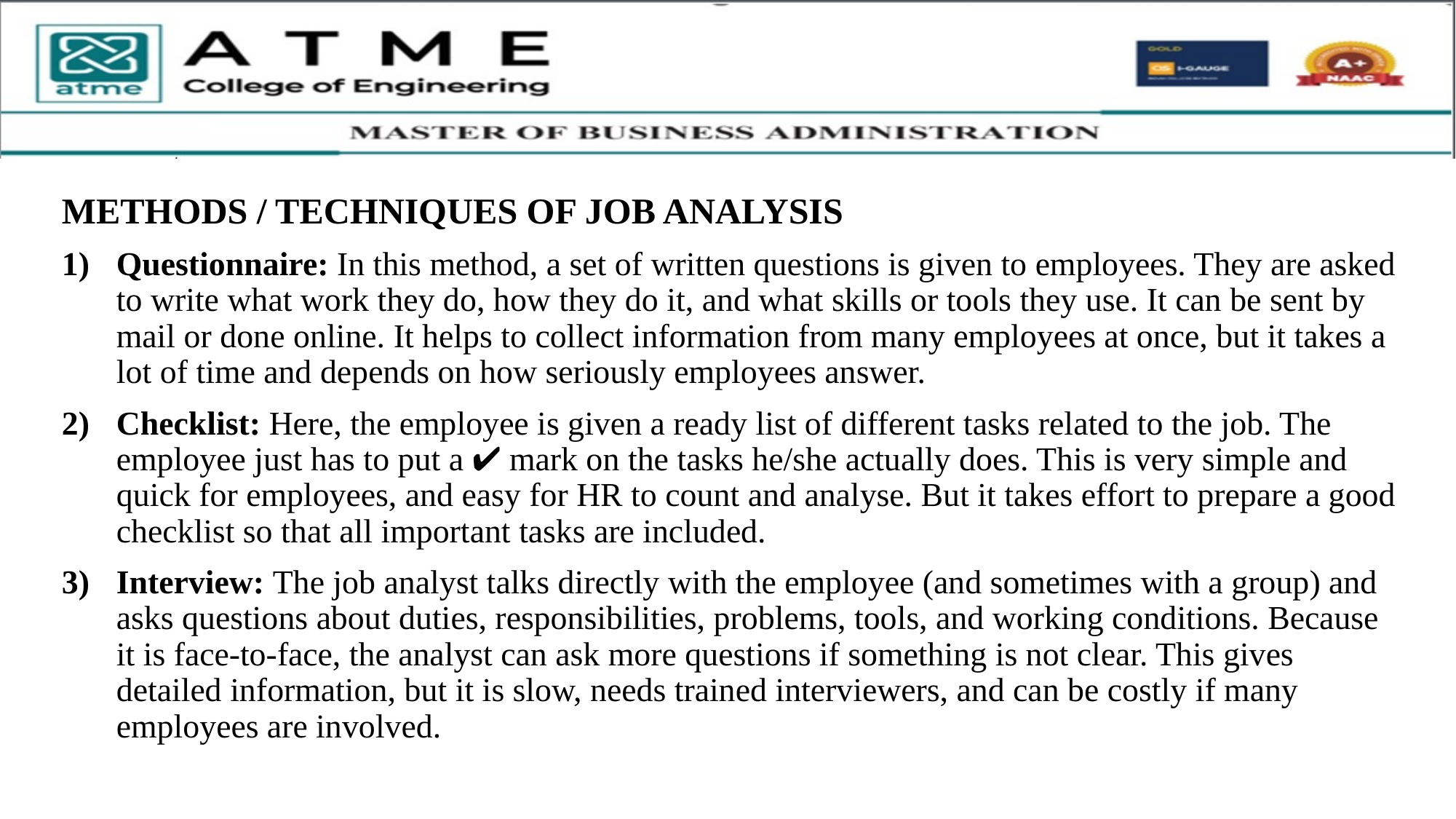

METHODS / TECHNIQUES OF JOB ANALYSIS
Questionnaire: In this method, a set of written questions is given to employees. They are asked to write what work they do, how they do it, and what skills or tools they use. It can be sent by mail or done online. It helps to collect information from many employees at once, but it takes a lot of time and depends on how seriously employees answer.
Checklist: Here, the employee is given a ready list of different tasks related to the job. The employee just has to put a ✔ mark on the tasks he/she actually does. This is very simple and quick for employees, and easy for HR to count and analyse. But it takes effort to prepare a good checklist so that all important tasks are included.
Interview: The job analyst talks directly with the employee (and sometimes with a group) and asks questions about duties, responsibilities, problems, tools, and working conditions. Because it is face-to-face, the analyst can ask more questions if something is not clear. This gives detailed information, but it is slow, needs trained interviewers, and can be costly if many employees are involved.